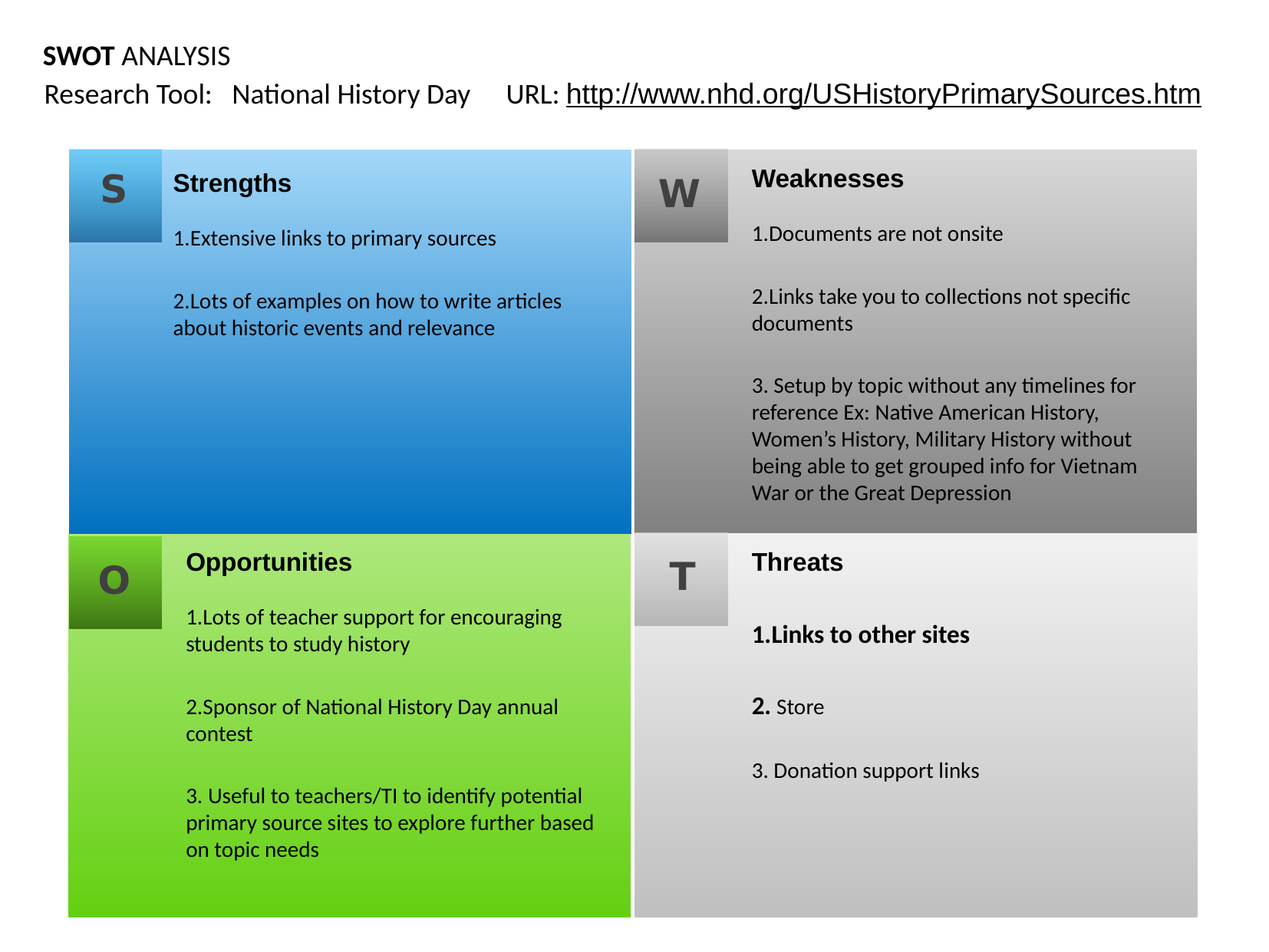

SWOT ANALYSIS
URL: http://www.nhd.org/USHistoryPrimarySources.htm
Research Tool:   National History Day

S

W
Weaknesses

1.Documents are not onsite

2.Links take you to collections not specific documents

3. Setup by topic without any timelines for reference Ex: Native American History, Women’s History, Military History without being able to get grouped info for Vietnam War or the Great Depression

Strengths

1.Extensive links to primary sources

2.Lots of examples on how to write articles about historic events and relevance

T

O
Opportunities

1.Lots of teacher support for encouraging students to study history

2.Sponsor of National History Day annual contest

3. Useful to teachers/TI to identify potential primary source sites to explore further based on topic needs

Threats

1.Links to other sites

2. Store

3. Donation support links